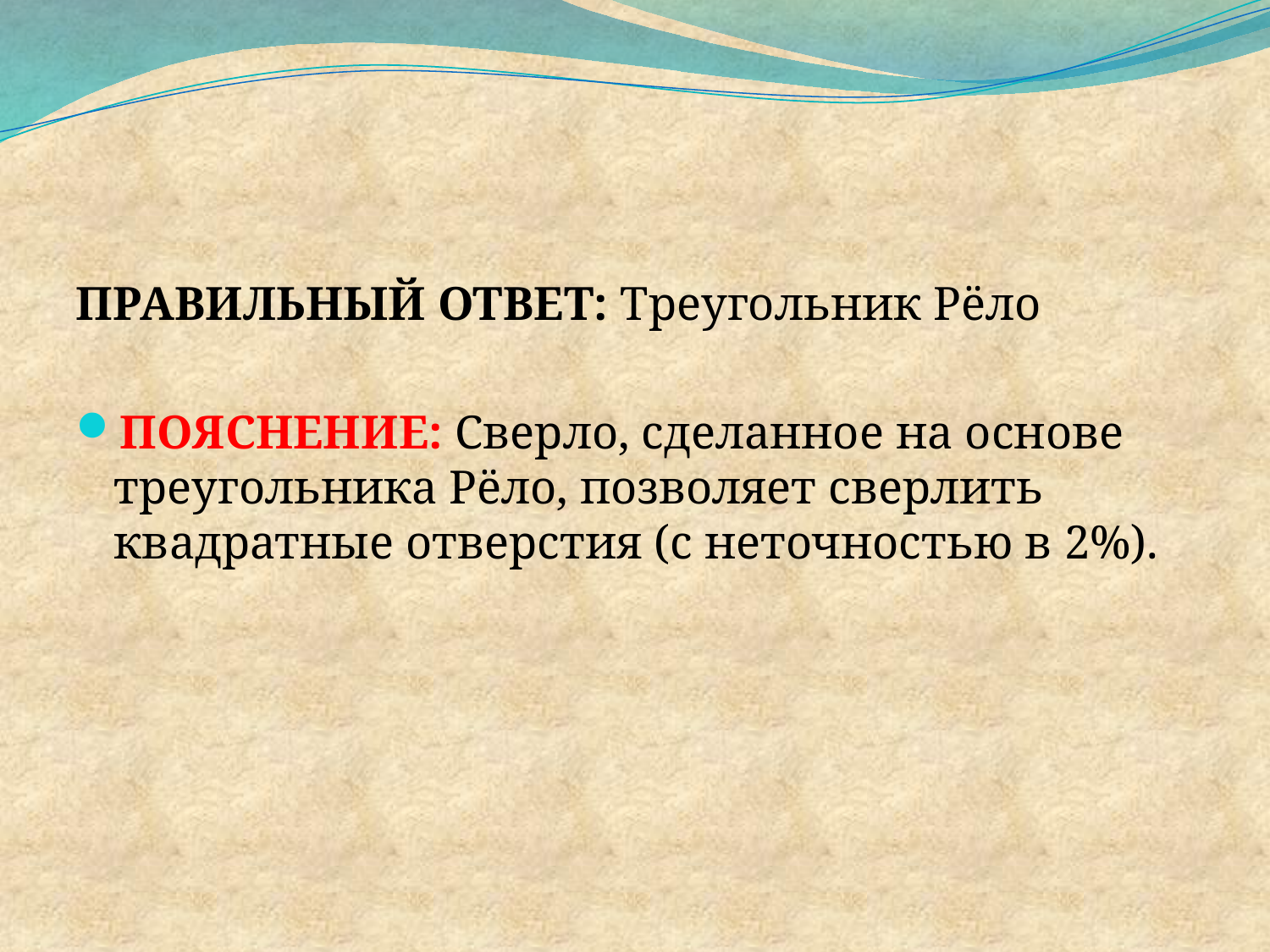

#
ПРАВИЛЬНЫЙ ОТВЕТ: Треугольник Рёло

ПОЯСНЕНИЕ: Сверло, сделанное на основе треугольника Рёло, позволяет сверлить квадратные отверстия (с неточностью в 2%).